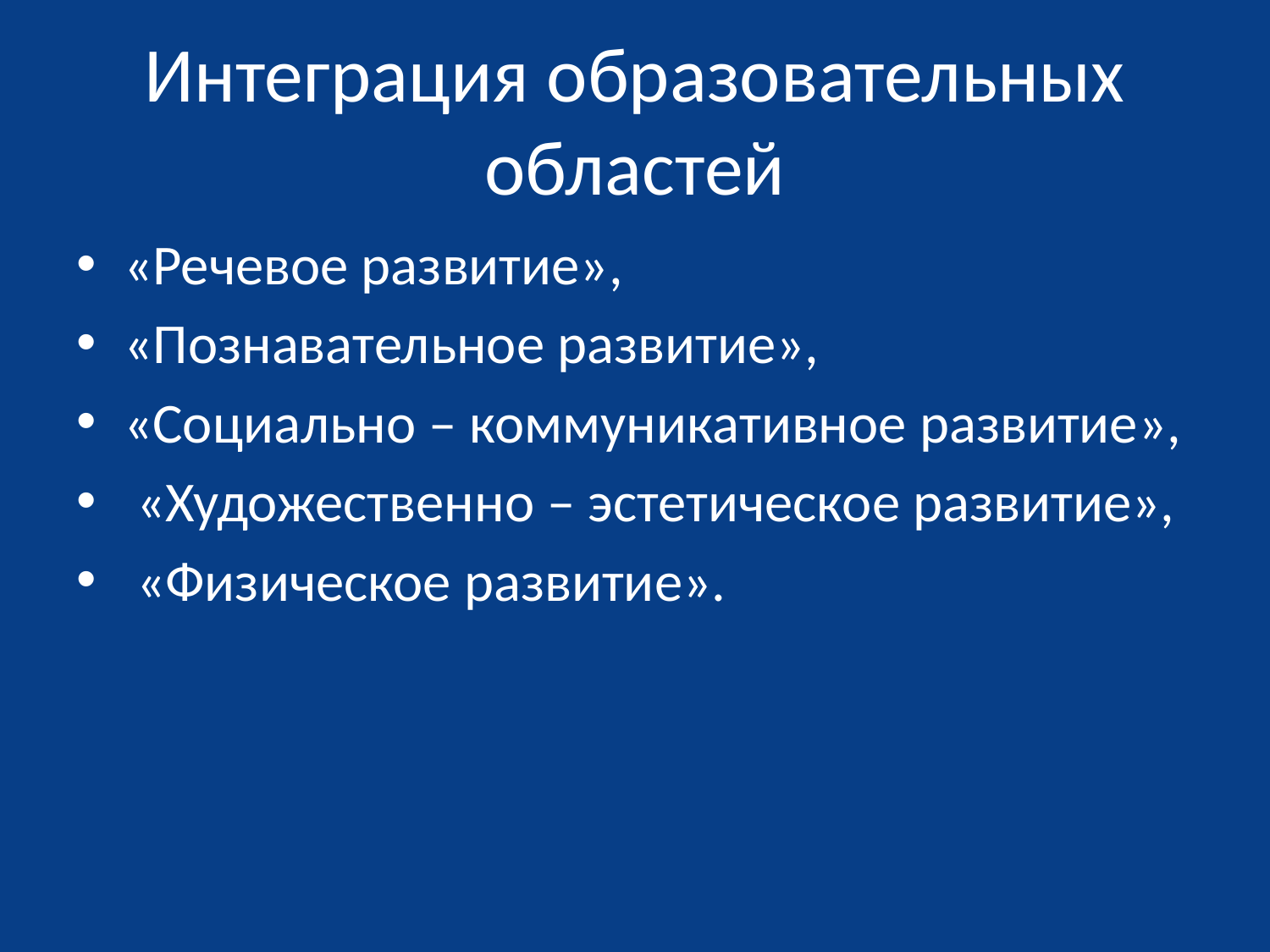

# Интеграция образовательных областей
«Речевое развитие»,
«Познавательное развитие»,
«Социально – коммуникативное развитие»,
 «Художественно – эстетическое развитие»,
 «Физическое развитие».